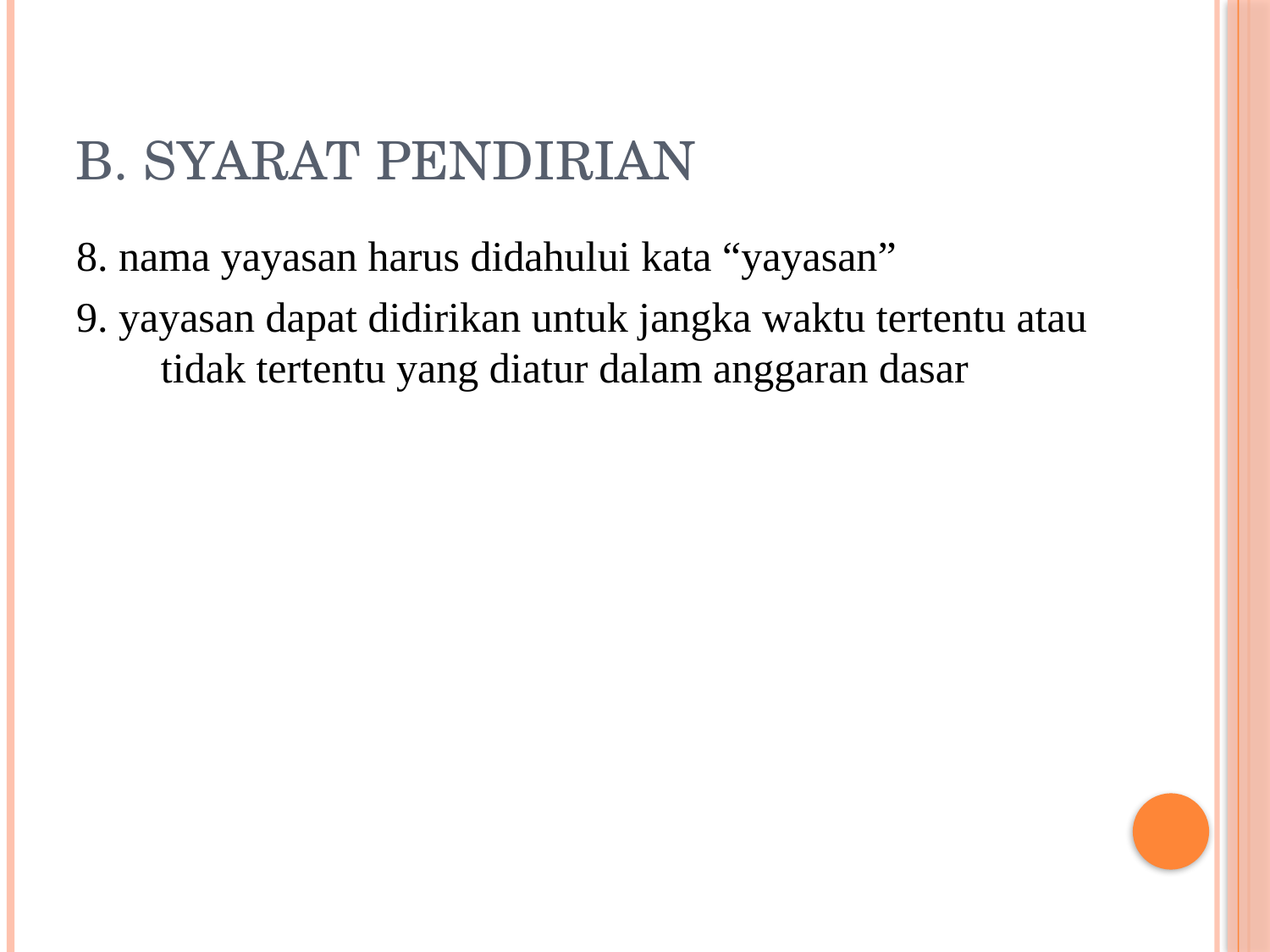

# b. Syarat Pendirian
8. nama yayasan harus didahului kata “yayasan”
9. yayasan dapat didirikan untuk jangka waktu tertentu atau tidak tertentu yang diatur dalam anggaran dasar